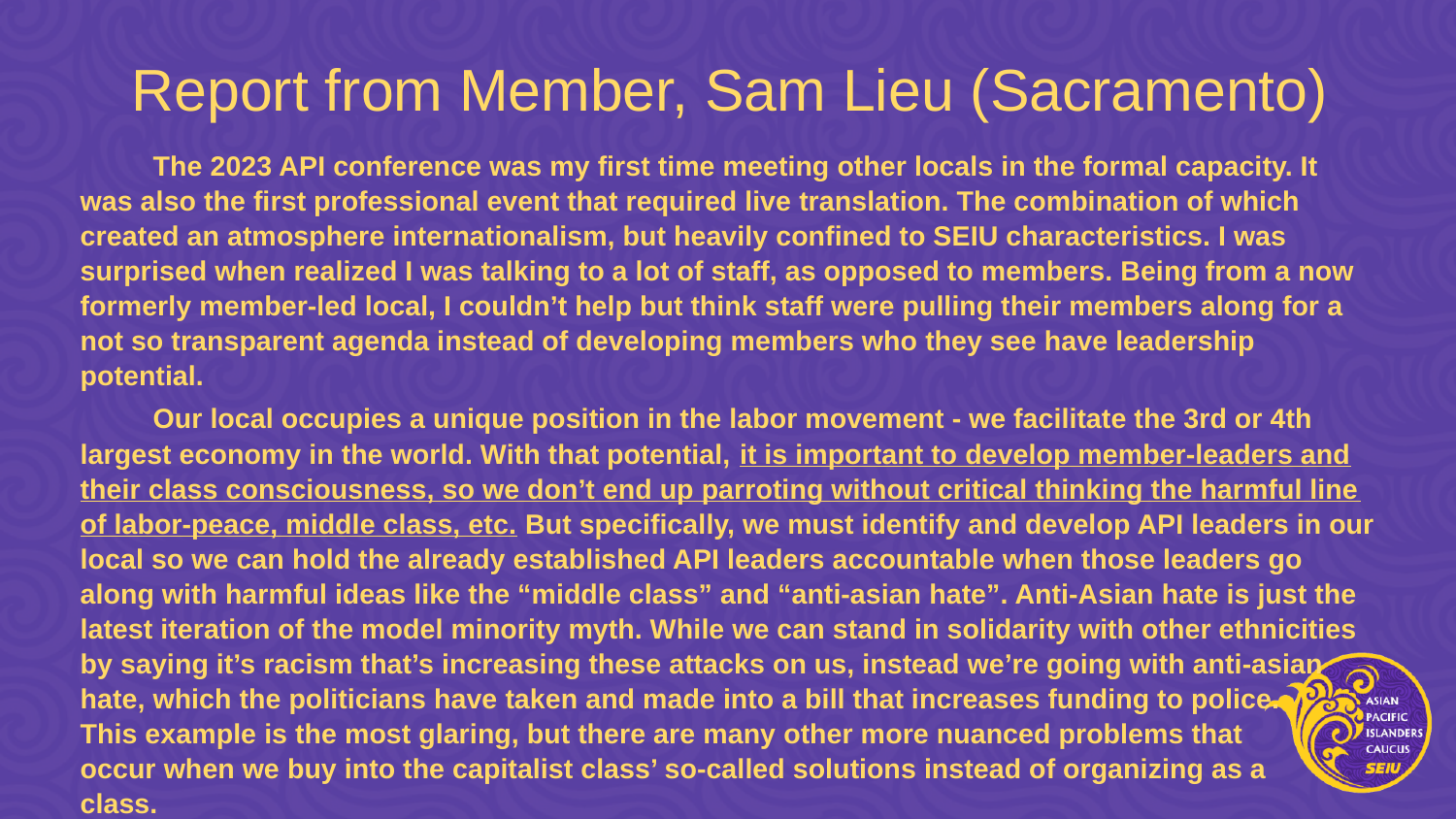

# Report from Member, Sam Lieu (Sacramento)
The 2023 API conference was my first time meeting other locals in the formal capacity. It was also the first professional event that required live translation. The combination of which created an atmosphere internationalism, but heavily confined to SEIU characteristics. I was surprised when realized I was talking to a lot of staff, as opposed to members. Being from a now formerly member-led local, I couldn’t help but think staff were pulling their members along for a not so transparent agenda instead of developing members who they see have leadership potential.
Our local occupies a unique position in the labor movement - we facilitate the 3rd or 4th largest economy in the world. With that potential, it is important to develop member-leaders and their class consciousness, so we don’t end up parroting without critical thinking the harmful line of labor-peace, middle class, etc. But specifically, we must identify and develop API leaders in our local so we can hold the already established API leaders accountable when those leaders go along with harmful ideas like the “middle class” and “anti-asian hate”. Anti-Asian hate is just the latest iteration of the model minority myth. While we can stand in solidarity with other ethnicities by saying it’s racism that’s increasing these attacks on us, instead we’re going with anti-asian hate, which the politicians have taken and made into a bill that increases funding to police.      This example is the most glaring, but there are many other more nuanced problems that        occur when we buy into the capitalist class’ so-called solutions instead of organizing as a     class.